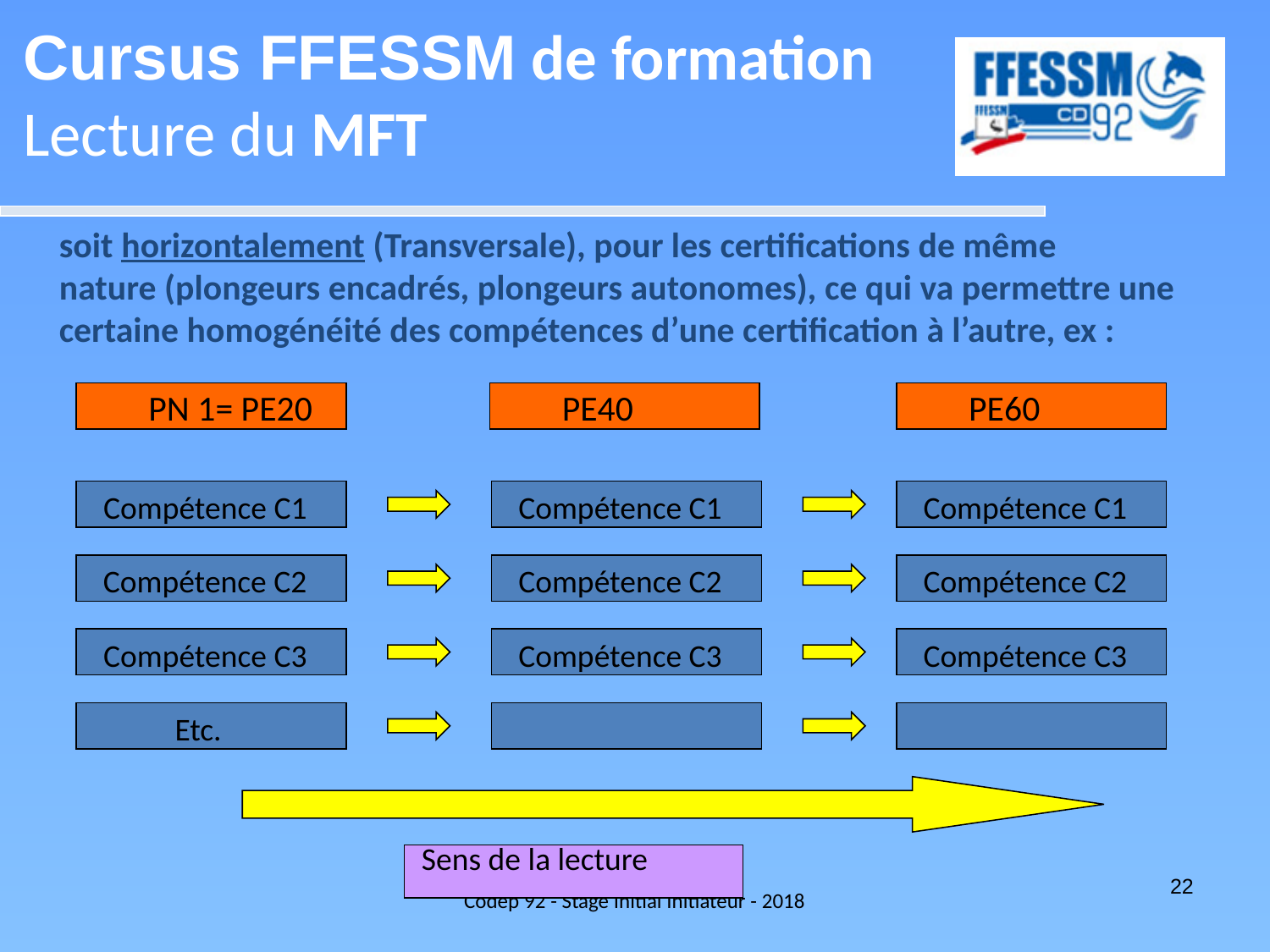

Cursus FFESSM de formation
Lecture du MFT
soit horizontalement (Transversale), pour les certifications de même
nature (plongeurs encadrés, plongeurs autonomes), ce qui va permettre une
certaine homogénéité des compétences d’une certification à l’autre, ex :
PN 1= PE20

PE40

PE60

Compétence C1

Compétence C1

Compétence C1

Compétence C2

Compétence C2

Compétence C2

Compétence C3

Compétence C3
Compétence C3

Etc.

Sens de la lecture

Codep 92 - Stage Initial Initiateur - 2018
22